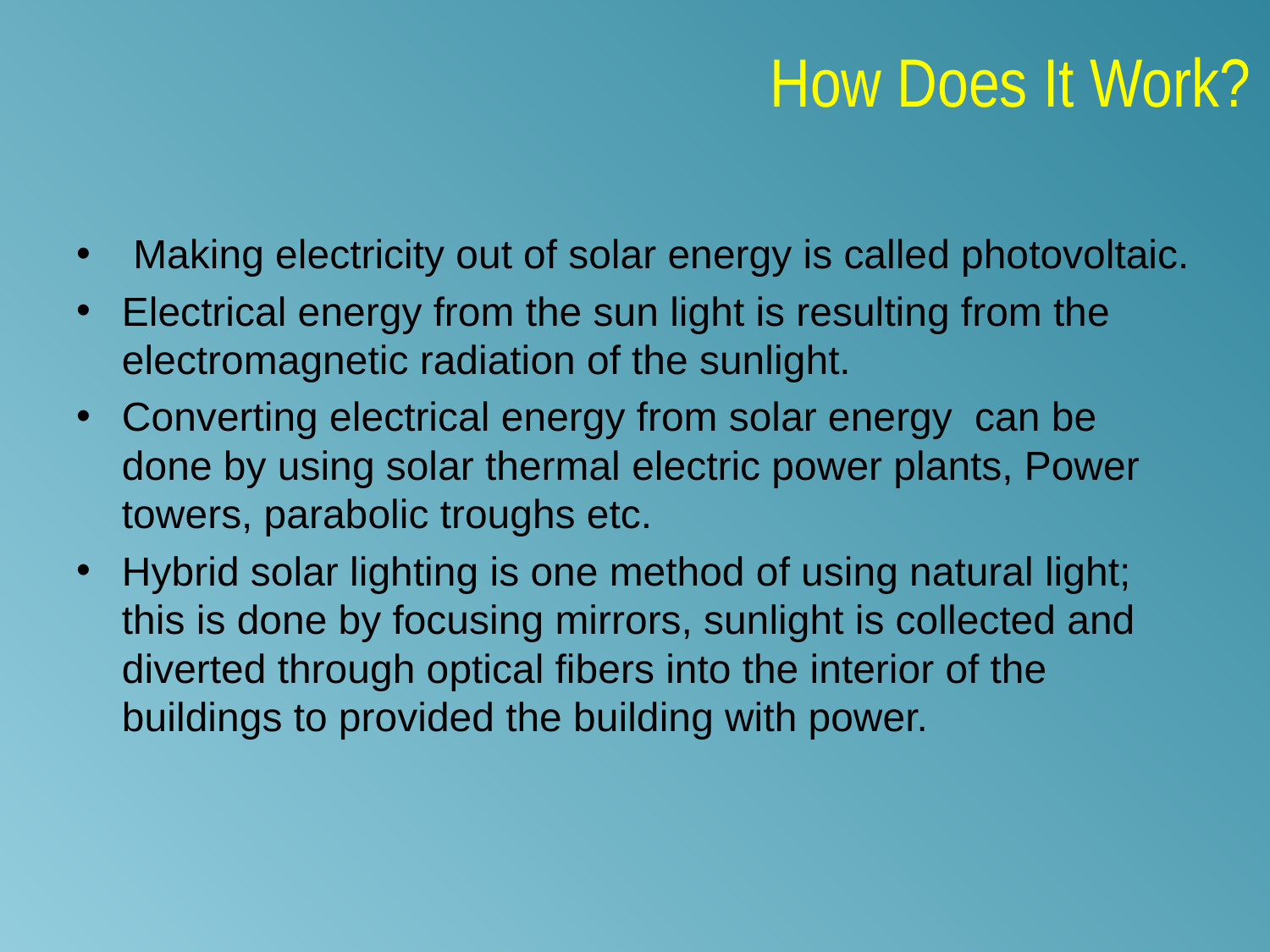

# How Does It Work?
 Making electricity out of solar energy is called photovoltaic.
Electrical energy from the sun light is resulting from the electromagnetic radiation of the sunlight.
Converting electrical energy from solar energy  can be done by using solar thermal electric power plants, Power towers, parabolic troughs etc.
Hybrid solar lighting is one method of using natural light; this is done by focusing mirrors, sunlight is collected and diverted through optical fibers into the interior of the buildings to provided the building with power.